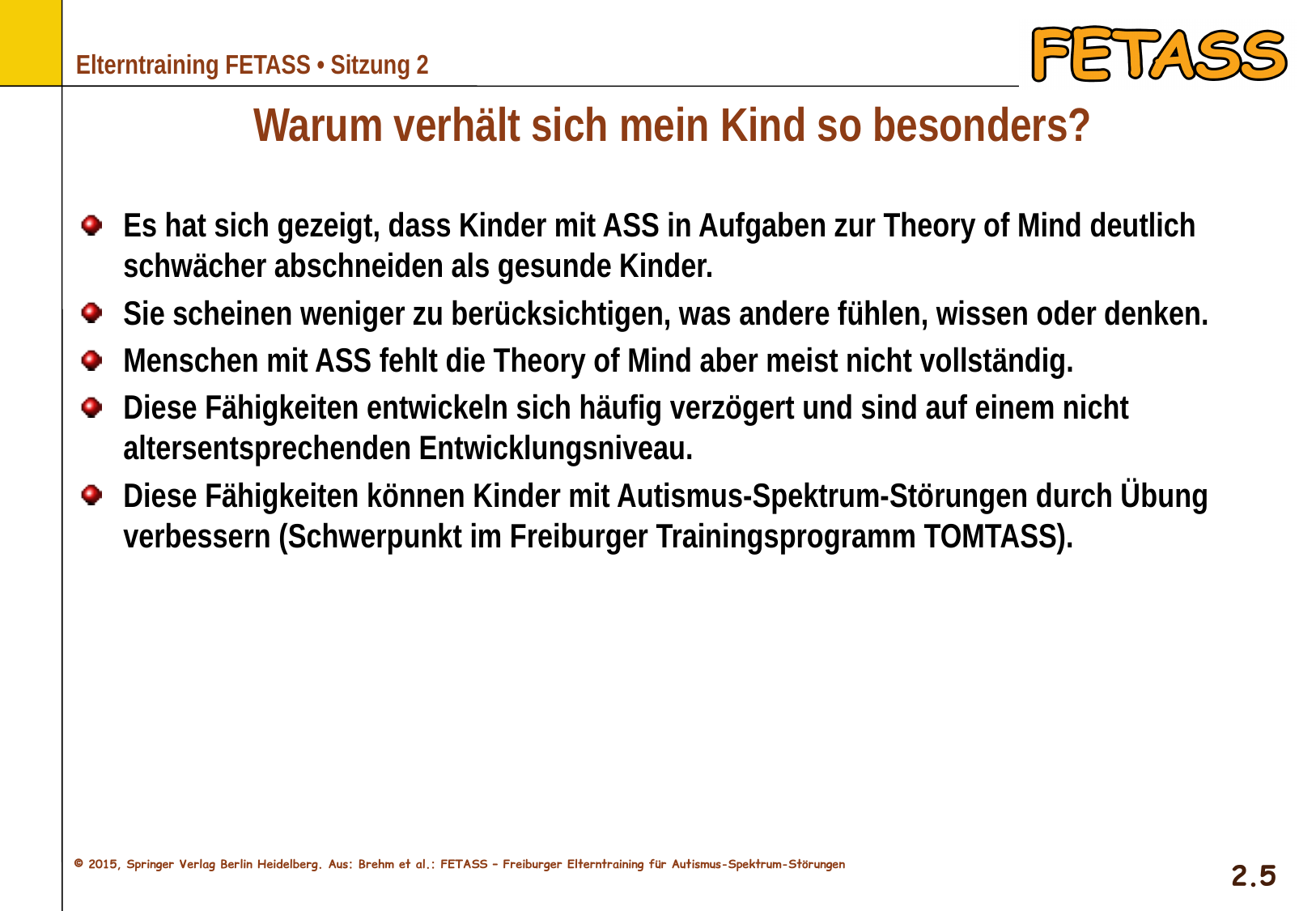

# Warum verhält sich mein Kind so besonders?
Es hat sich gezeigt, dass Kinder mit ASS in Aufgaben zur Theory of Mind deutlich schwächer abschneiden als gesunde Kinder.
Sie scheinen weniger zu berücksichtigen, was andere fühlen, wissen oder denken.
Menschen mit ASS fehlt die Theory of Mind aber meist nicht vollständig.
Diese Fähigkeiten entwickeln sich häufig verzögert und sind auf einem nicht altersentsprechenden Entwicklungsniveau.
Diese Fähigkeiten können Kinder mit Autismus-Spektrum-Störungen durch Übung verbessern (Schwerpunkt im Freiburger Trainingsprogramm TOMTASS).
2.5